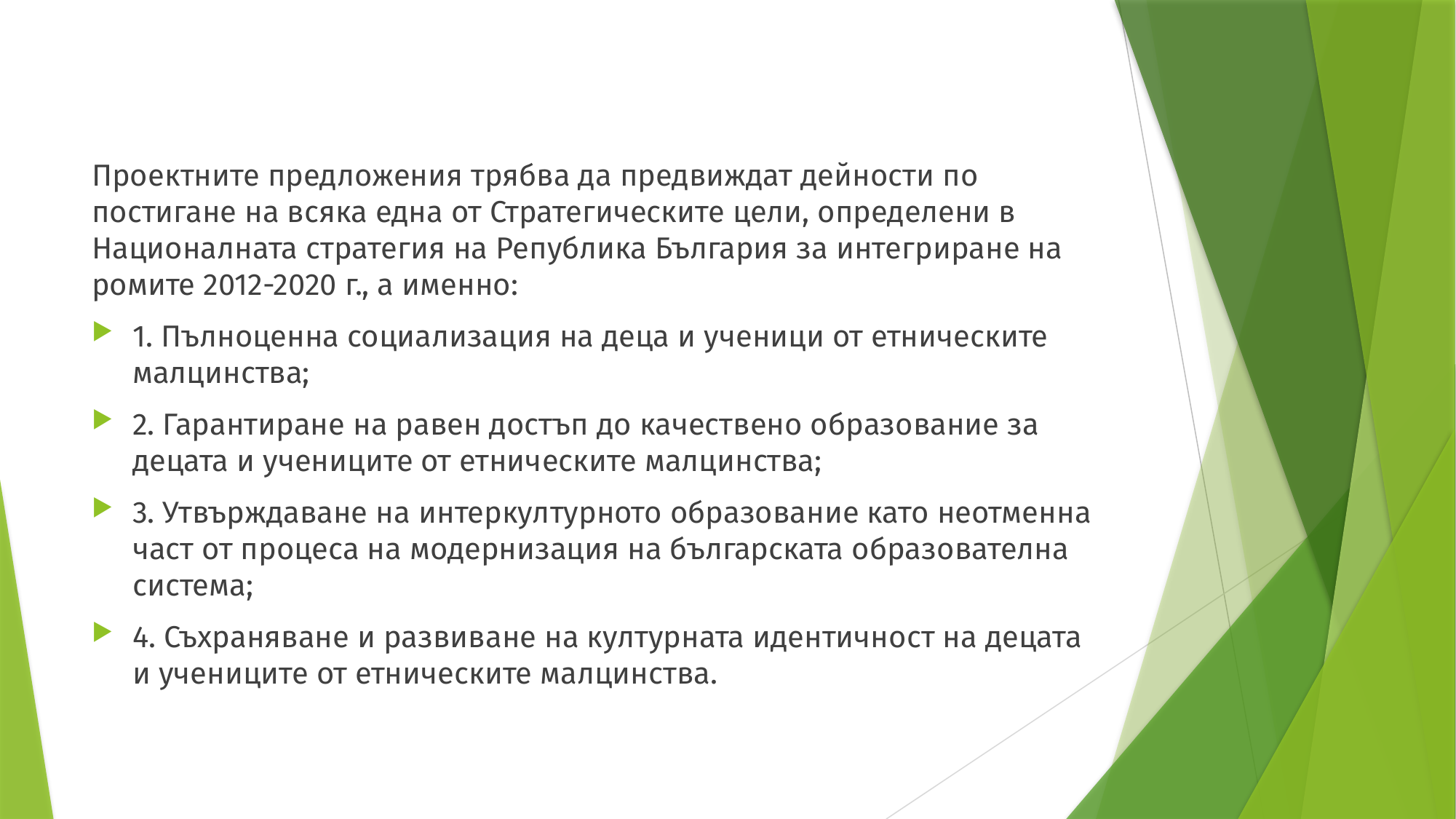

Проектните предложения трябва да предвиждат дейности по постигане на всяка една от Стратегическите цели, определени в Националната стратегия на Република България за интегриране на ромите 2012-2020 г., а именно:
1. Пълноценна социализация на деца и ученици от етническите малцинства;
2. Гарантиране на равен достъп до качествено образование за децата и учениците от етническите малцинства;
3. Утвърждаване на интеркултурното образование като неотменна част от процеса на модернизация на българската образователна система;
4. Съхраняване и развиване на културната идентичност на децата и учениците от етническите малцинства.